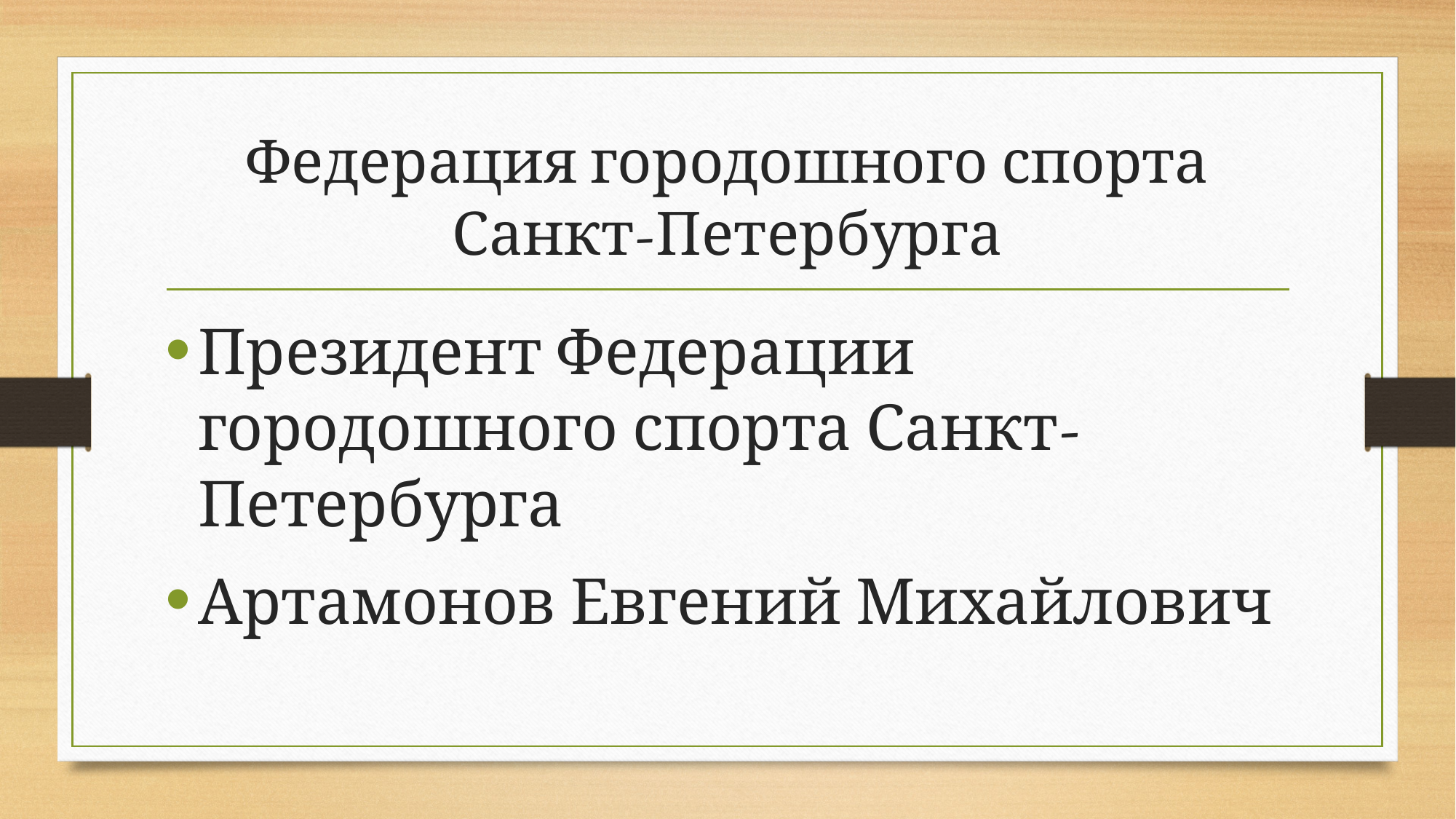

# Федерация городошного спорта Санкт-Петербурга
Президент Федерации городошного спорта Санкт-Петербурга
Артамонов Евгений Михайлович